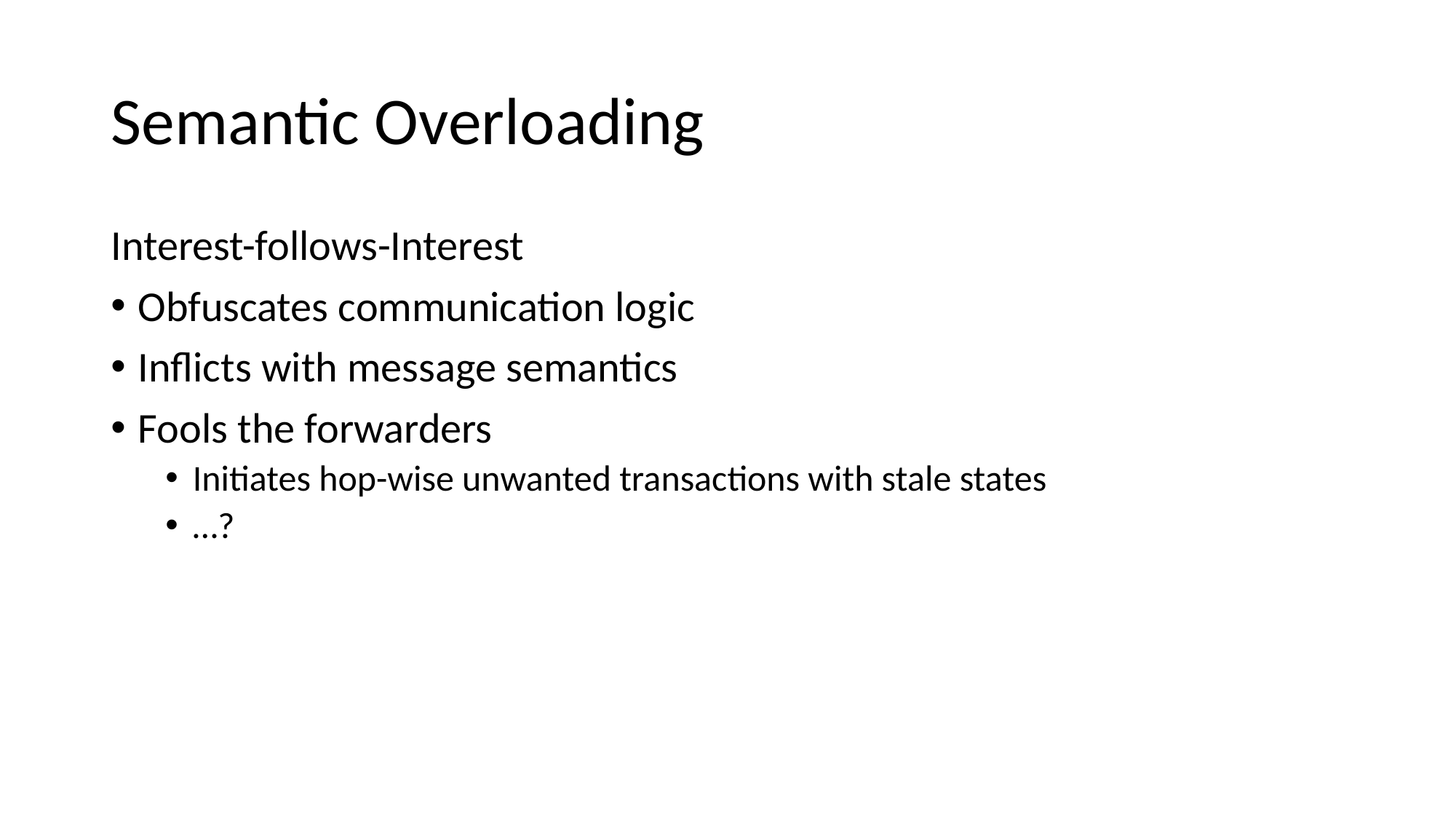

# Semantic Overloading
Interest-follows-Interest
Obfuscates communication logic
Inflicts with message semantics
Fools the forwarders
Initiates hop-wise unwanted transactions with stale states
…?